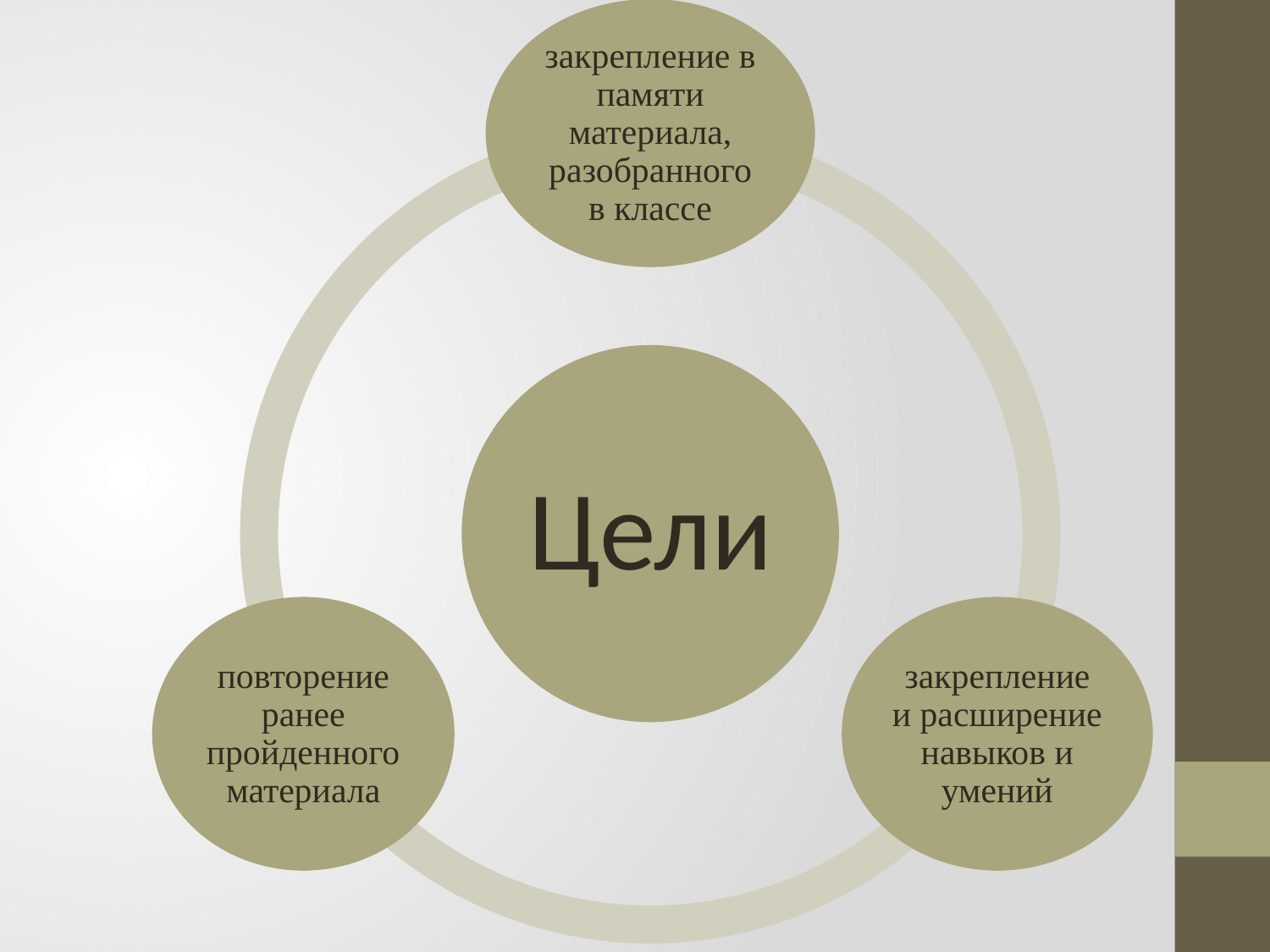

Цели
закрепление в памяти материала, разобранного в классе
закрепление и расширение навыков и умений
повторение ранее пройденного материала